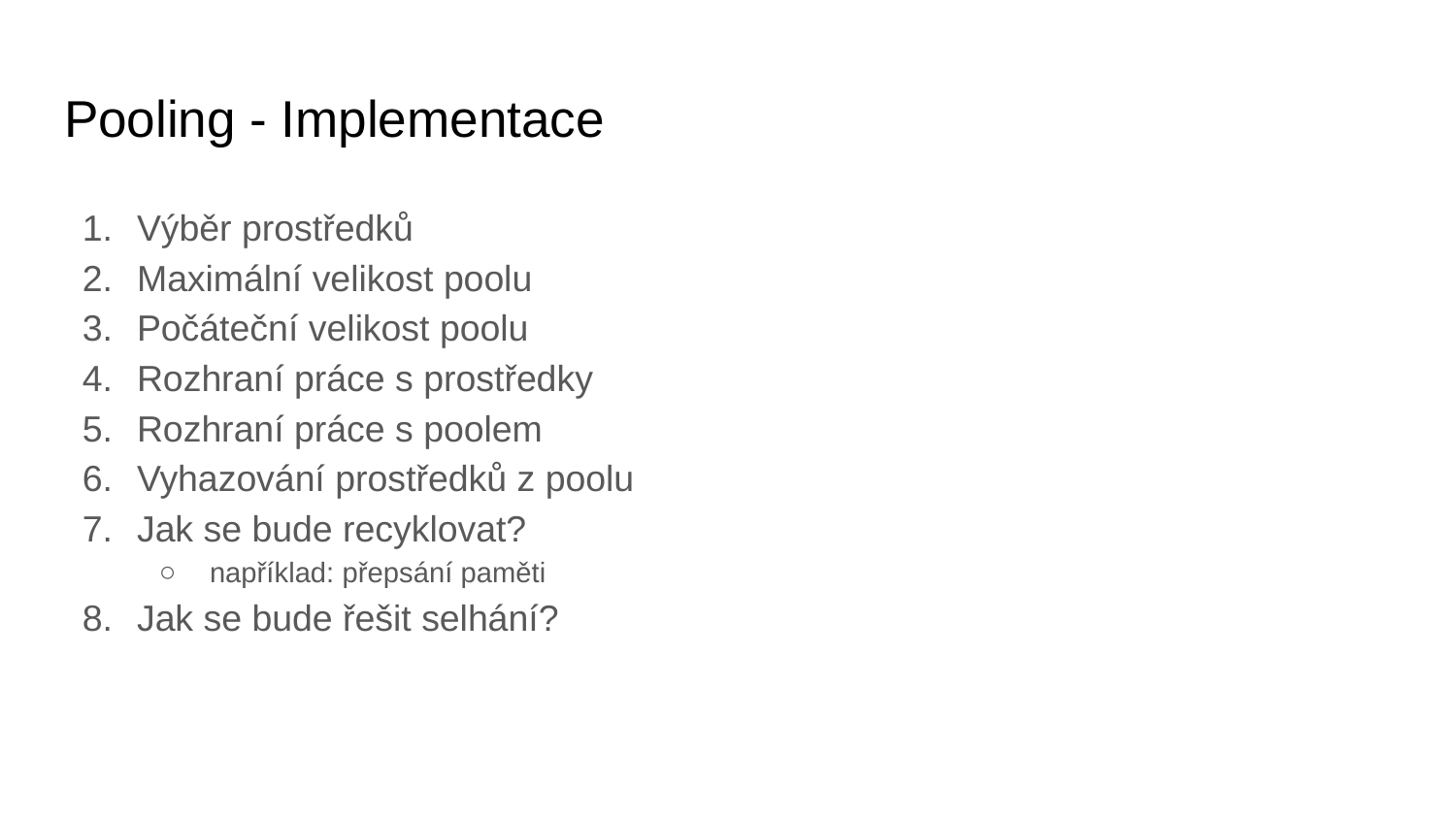

# Pooling - Implementace
Výběr prostředků
Maximální velikost poolu
Počáteční velikost poolu
Rozhraní práce s prostředky
Rozhraní práce s poolem
Vyhazování prostředků z poolu
Jak se bude recyklovat?
například: přepsání paměti
Jak se bude řešit selhání?